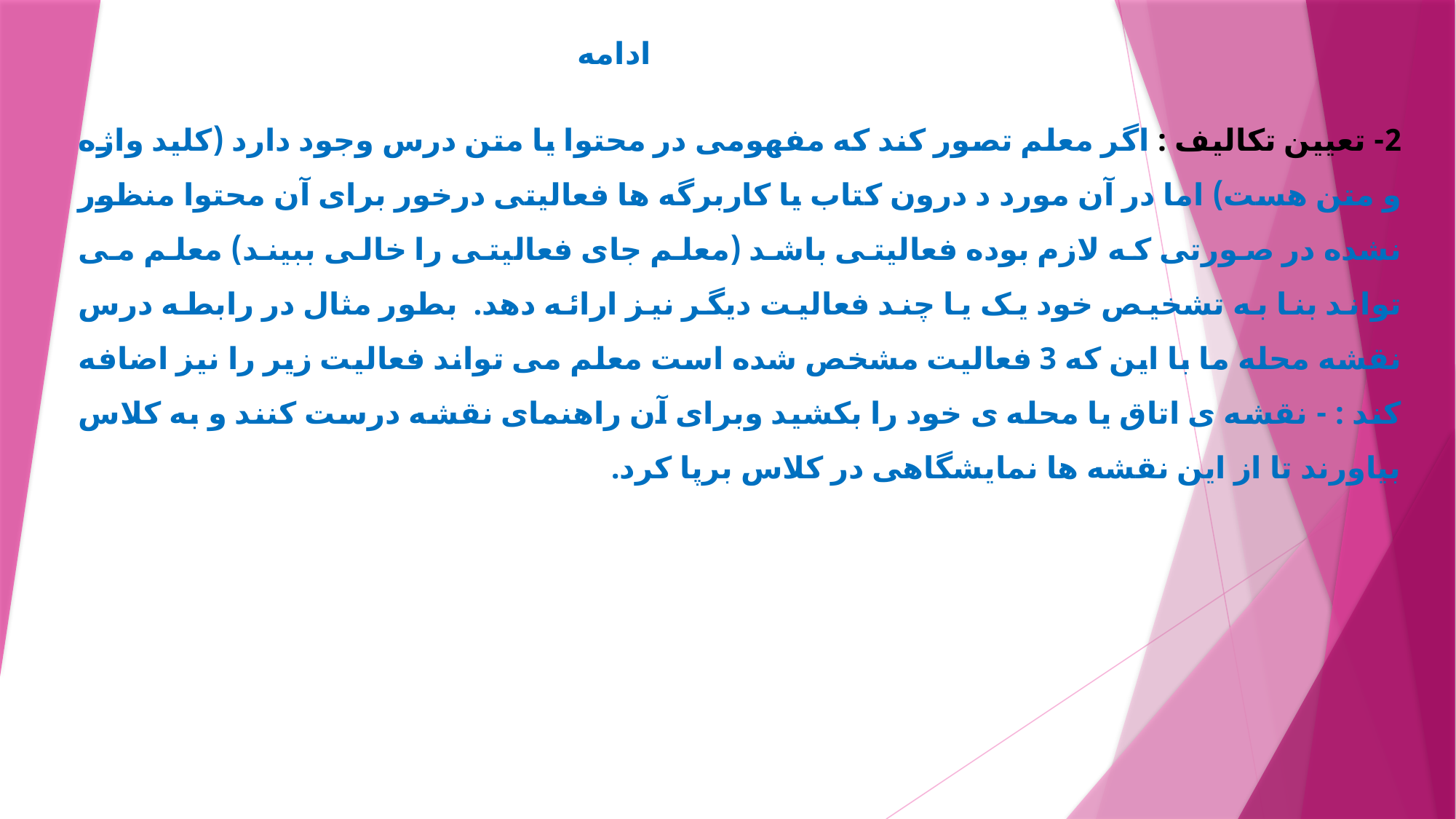

# ادامه
2- تعیین تکالیف : اگر معلم تصور کند که مفهومی در محتوا یا متن درس وجود دارد (کلید واژه و متن هست) اما در آن مورد د درون کتاب یا کاربرگه ها فعالیتی درخور برای آن محتوا منظور نشده در صورتی که لازم بوده فعالیتی باشد (معلم جای فعالیتی را خالی ببیند) معلم می تواند بنا به تشخیص خود یک یا چند فعالیت دیگر نیز ارائه دهد.  بطور مثال در رابطه درس نقشه محله ما با این که 3 فعالیت مشخص شده است معلم می تواند فعالیت زیر را نیز اضافه کند : - نقشه ی اتاق یا محله ی خود را بکشید وبرای آن راهنمای نقشه درست کنند و به کلاس بیاورند تا از این نقشه ها نمایشگاهی در کلاس برپا کرد.